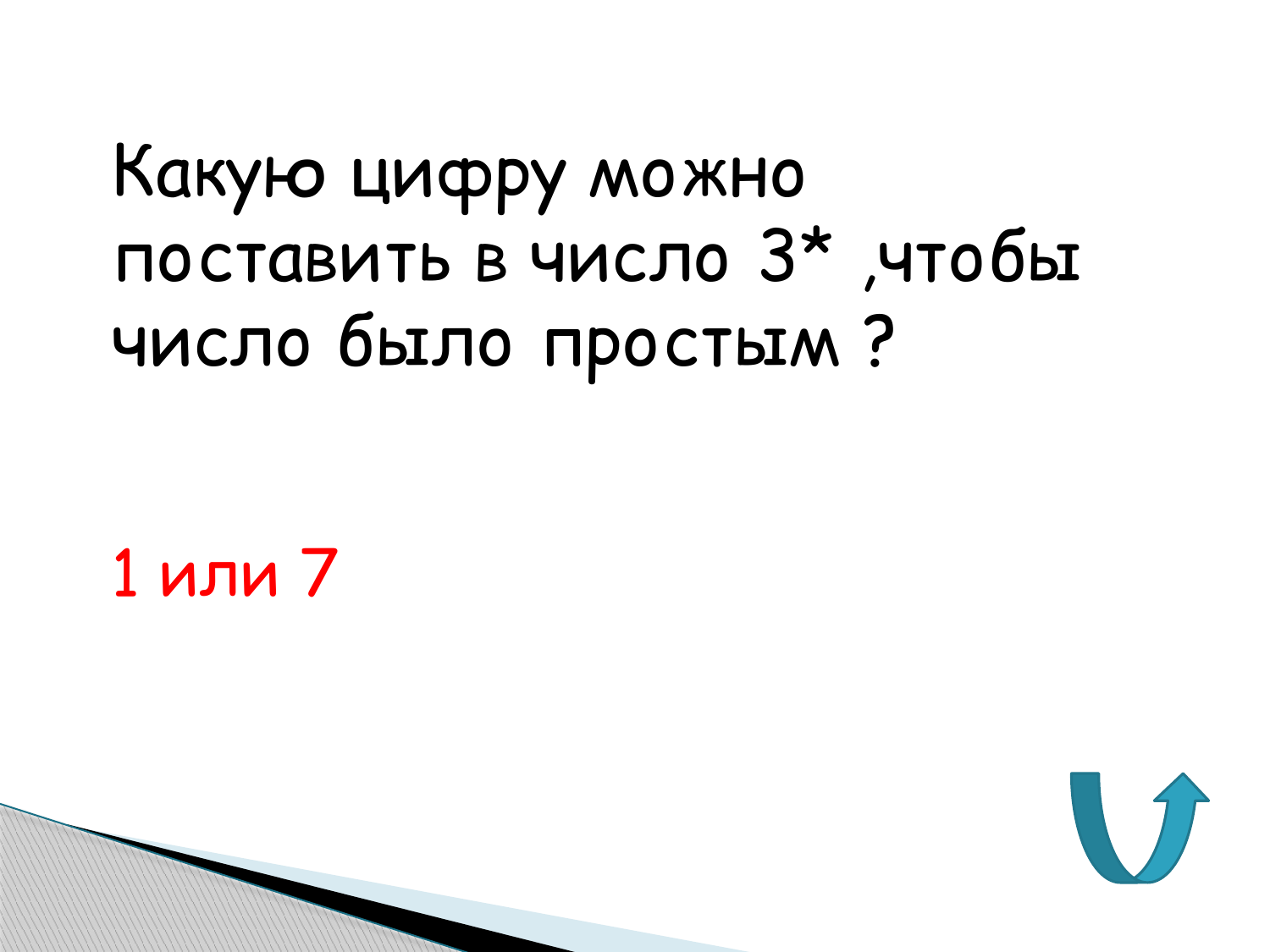

Какую цифру можно поставить в число 3* ,чтобы число было простым ?
1 или 7